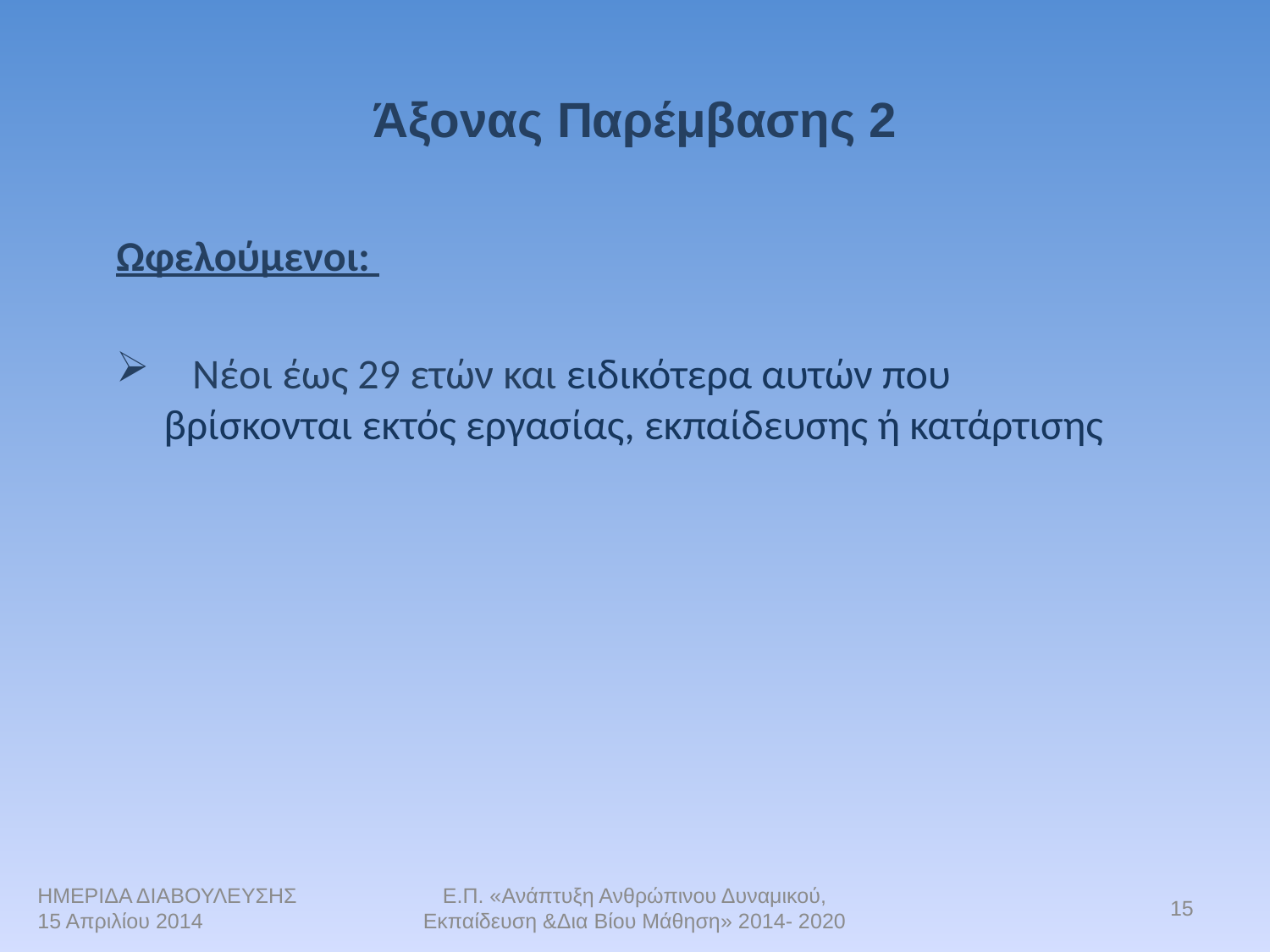

# Άξονας Παρέμβασης 2
Ωφελούμενοι:

   Νέοι έως 29 ετών και ειδικότερα αυτών που βρίσκονται εκτός εργασίας, εκπαίδευσης ή κατάρτισης
ΗΜΕΡΙΔΑ ΔΙΑΒΟΥΛΕΥΣΗΣ
15 Απριλίου 2014
Ε.Π. «Ανάπτυξη Ανθρώπινου Δυναμικού, Εκπαίδευση &Δια Βίου Μάθηση» 2014- 2020
15